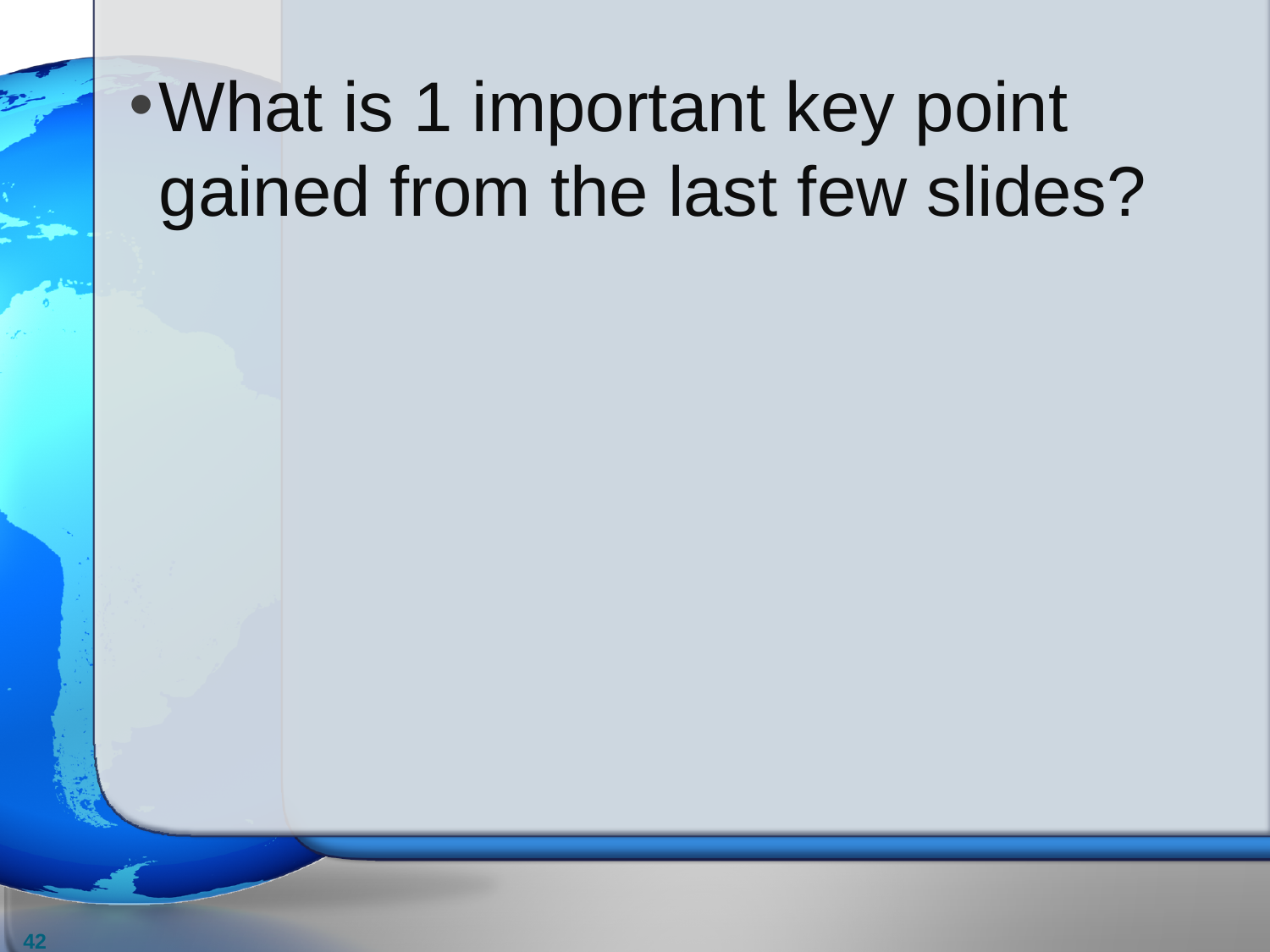

# What is 1 important key point gained from the last few slides?

42